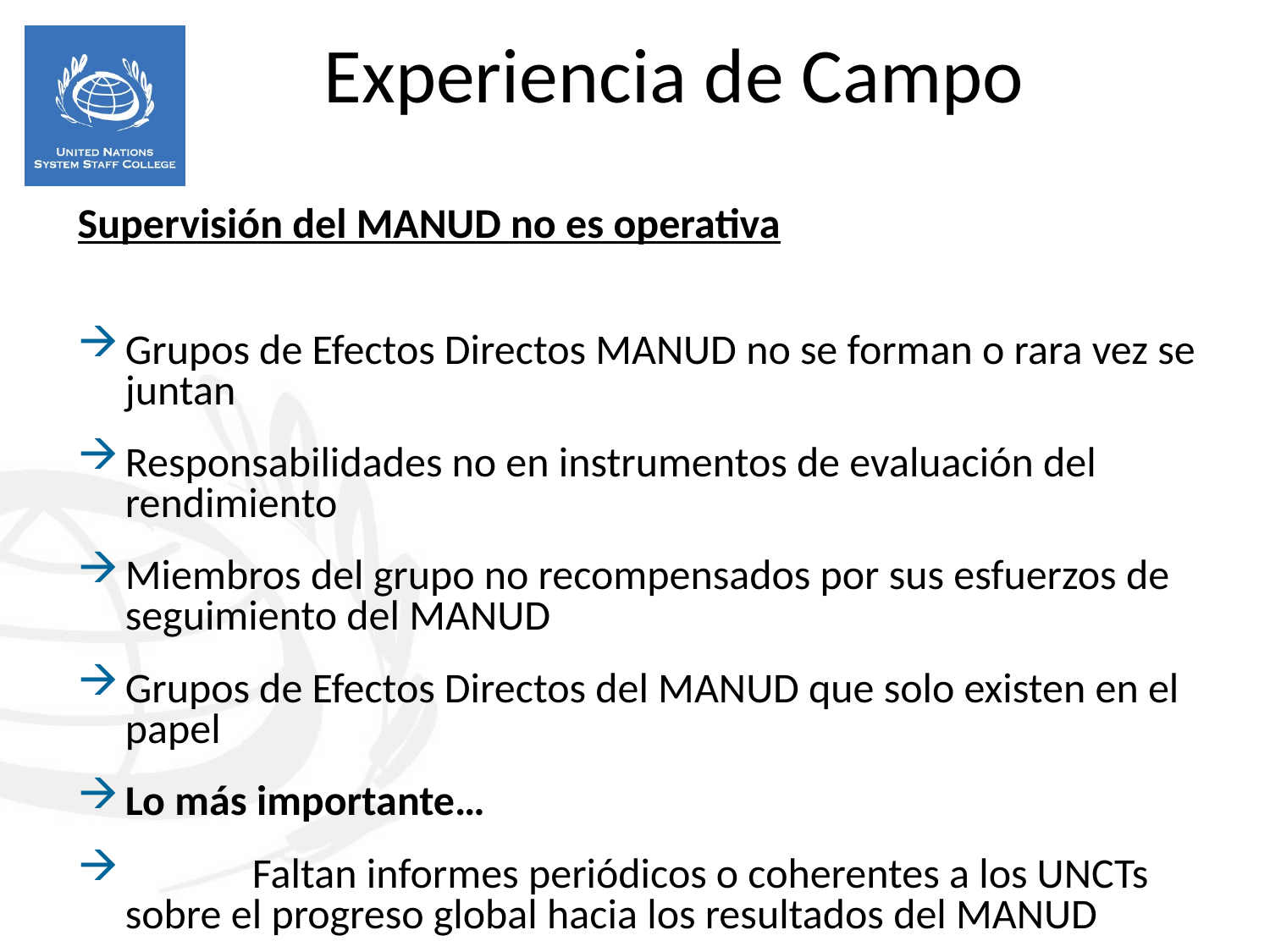

Experiencia de Campo

Supervisión del MANUD no es operativa

Grupos de Efectos Directos MANUD no se forman o rara vez se juntan
Responsabilidades no en instrumentos de evaluación del rendimiento
Miembros del grupo no recompensados por sus esfuerzos de seguimiento del MANUD
Grupos de Efectos Directos del MANUD que solo existen en el papel
Lo más importante…
	Faltan informes periódicos o coherentes a los UNCTs sobre el progreso global hacia los resultados del MANUD